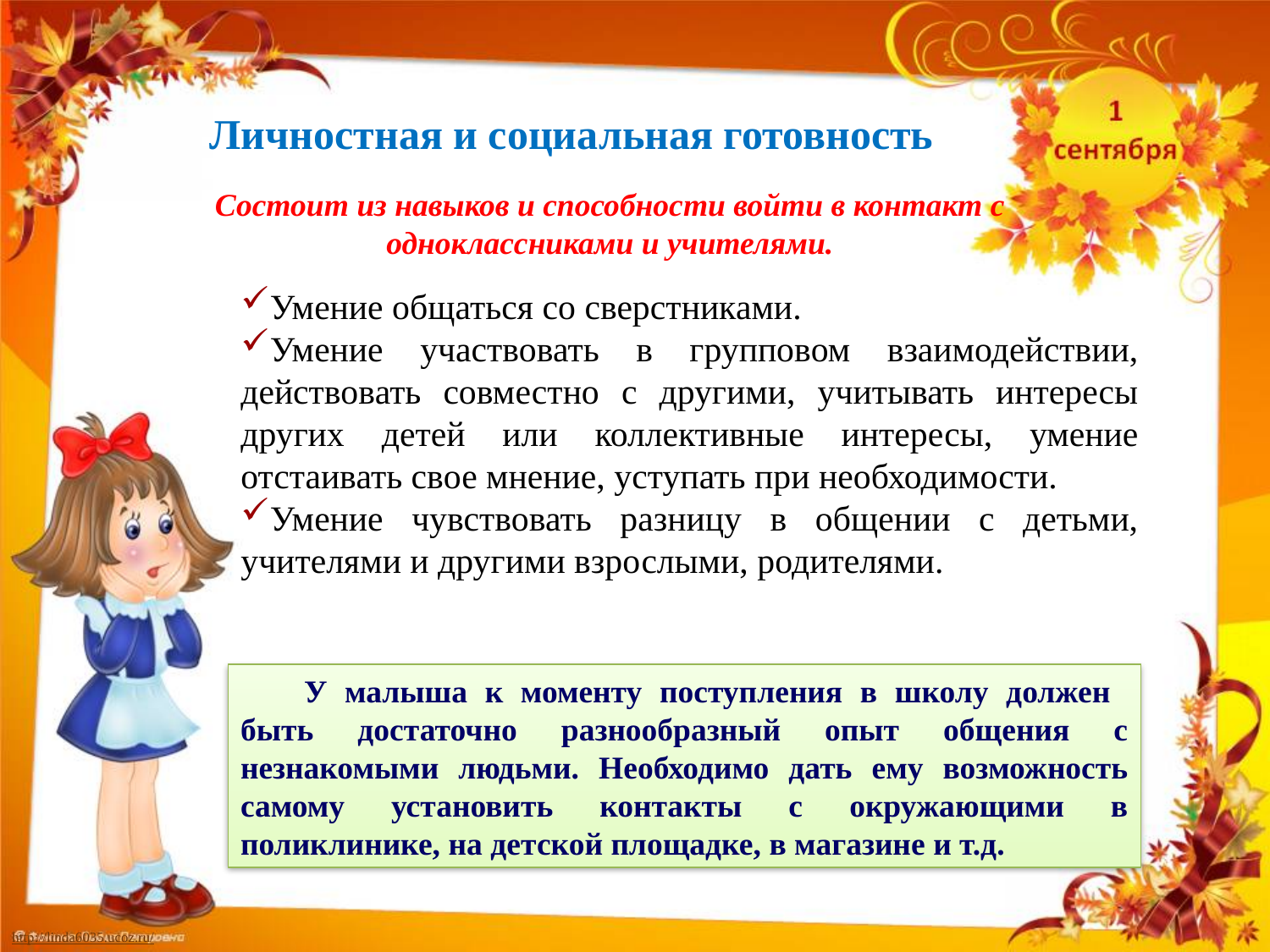

Личностная и социальная готовность
Состоит из навыков и способности войти в контакт с одноклассниками и учителями.
Умение общаться со сверстниками.
Умение участвовать в групповом взаимодействии, действовать совместно с другими, учитывать интересы других детей или коллективные интересы, умение отстаивать свое мнение, уступать при необходимости.
Умение чувствовать разницу в общении с детьми, учителями и другими взрослыми, родителями.

У малыша к моменту поступления в школу должен  быть достаточно разнообразный опыт общения с незнакомыми людьми. Необходимо дать ему возможность самому установить контакты с окружающими в поликлинике, на детской площадке, в магазине и т.д.